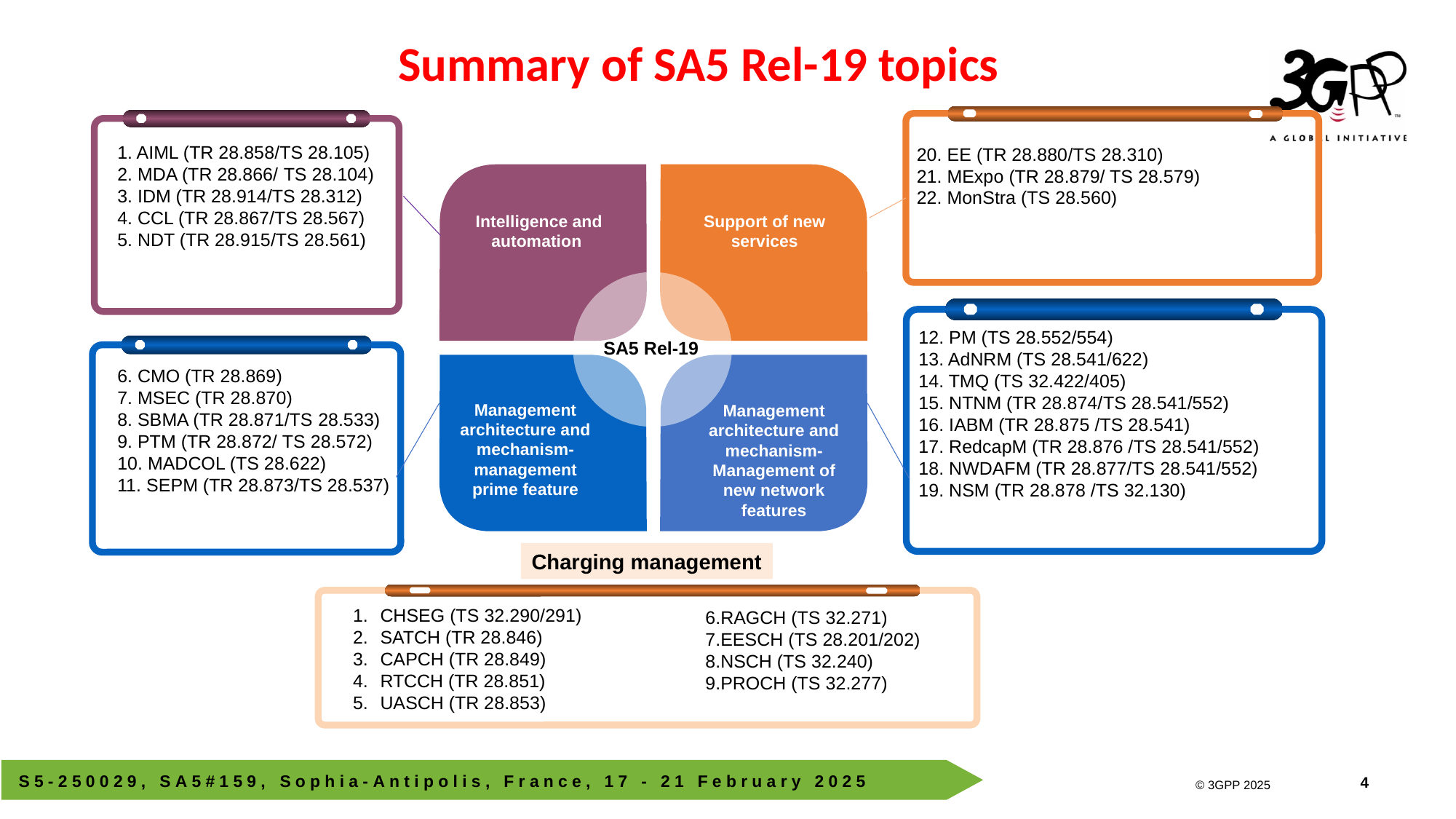

# Summary of SA5 Rel-19 topics

1. AIML (TR 28.858/TS 28.105)
2. MDA (TR 28.866/ TS 28.104)
3. IDM (TR 28.914/TS 28.312)
4. CCL (TR 28.867/TS 28.567)
5. NDT (TR 28.915/TS 28.561)
20. EE (TR 28.880/TS 28.310)
21. MExpo (TR 28.879/ TS 28.579)
22. MonStra (TS 28.560)

Intelligence and automation
Support of new services

12. PM (TS 28.552/554)
13. AdNRM (TS 28.541/622)
14. TMQ (TS 32.422/405)
15. NTNM (TR 28.874/TS 28.541/552)
16. IABM (TR 28.875 /TS 28.541)
17. RedcapM (TR 28.876 /TS 28.541/552)
18. NWDAFM (TR 28.877/TS 28.541/552)
19. NSM (TR 28.878 /TS 32.130)
SA5 Rel-19

6. CMO (TR 28.869)
7. MSEC (TR 28.870)
8. SBMA (TR 28.871/TS 28.533)
9. PTM (TR 28.872/ TS 28.572)
10. MADCOL (TS 28.622)
11. SEPM (TR 28.873/TS 28.537)

Management architecture and mechanism-management prime feature
Management architecture and mechanism-Management of new network features
Charging management

CHSEG (TS 32.290/291)
SATCH (TR 28.846)
CAPCH (TR 28.849)
RTCCH (TR 28.851)
UASCH (TR 28.853)
6.RAGCH (TS 32.271)
7.EESCH (TS 28.201/202)
8.NSCH (TS 32.240)
9.PROCH (TS 32.277)